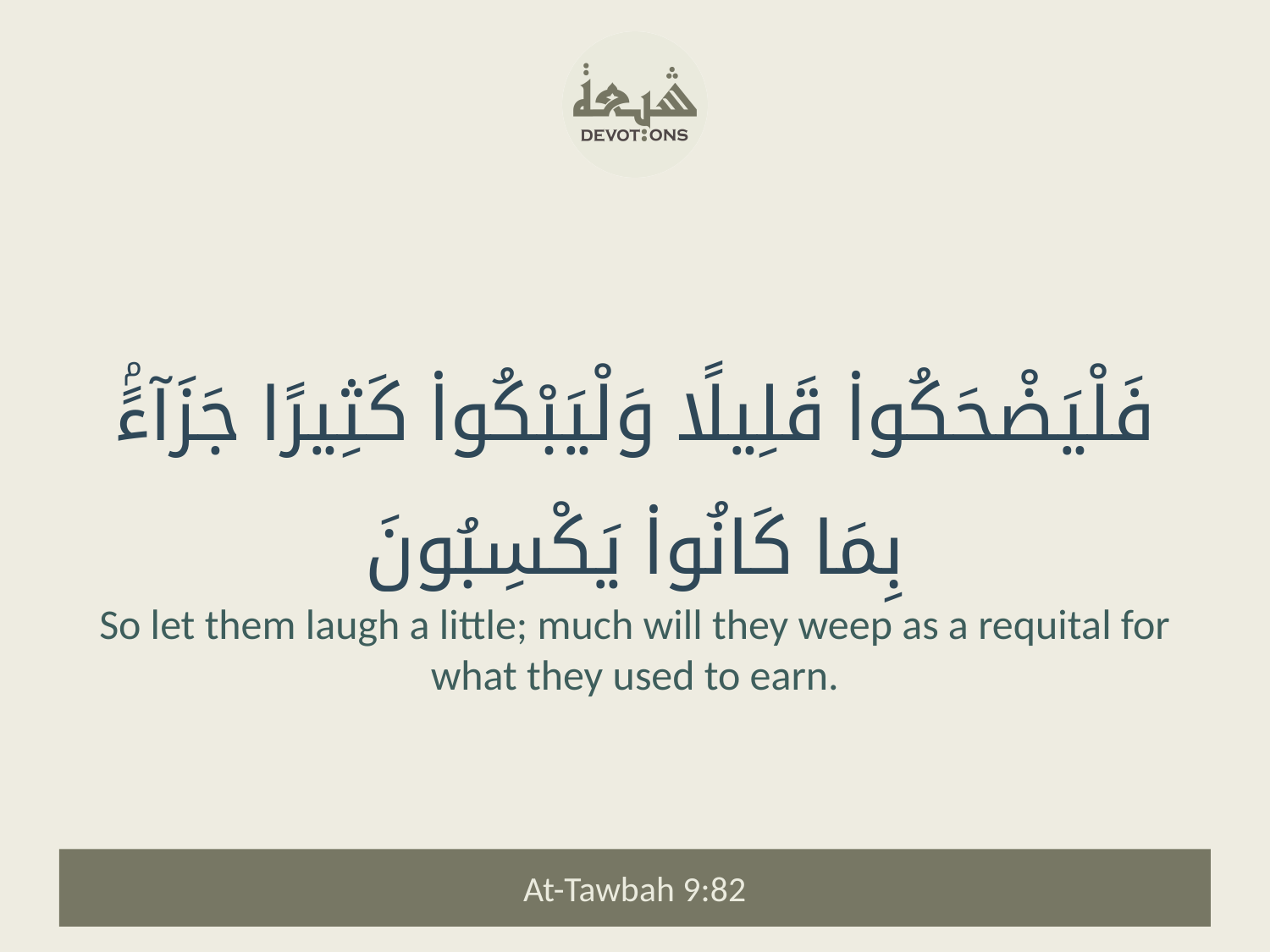

فَلْيَضْحَكُوا۟ قَلِيلًا وَلْيَبْكُوا۟ كَثِيرًا جَزَآءًۢ بِمَا كَانُوا۟ يَكْسِبُونَ
So let them laugh a little; much will they weep as a requital for what they used to earn.
At-Tawbah 9:82